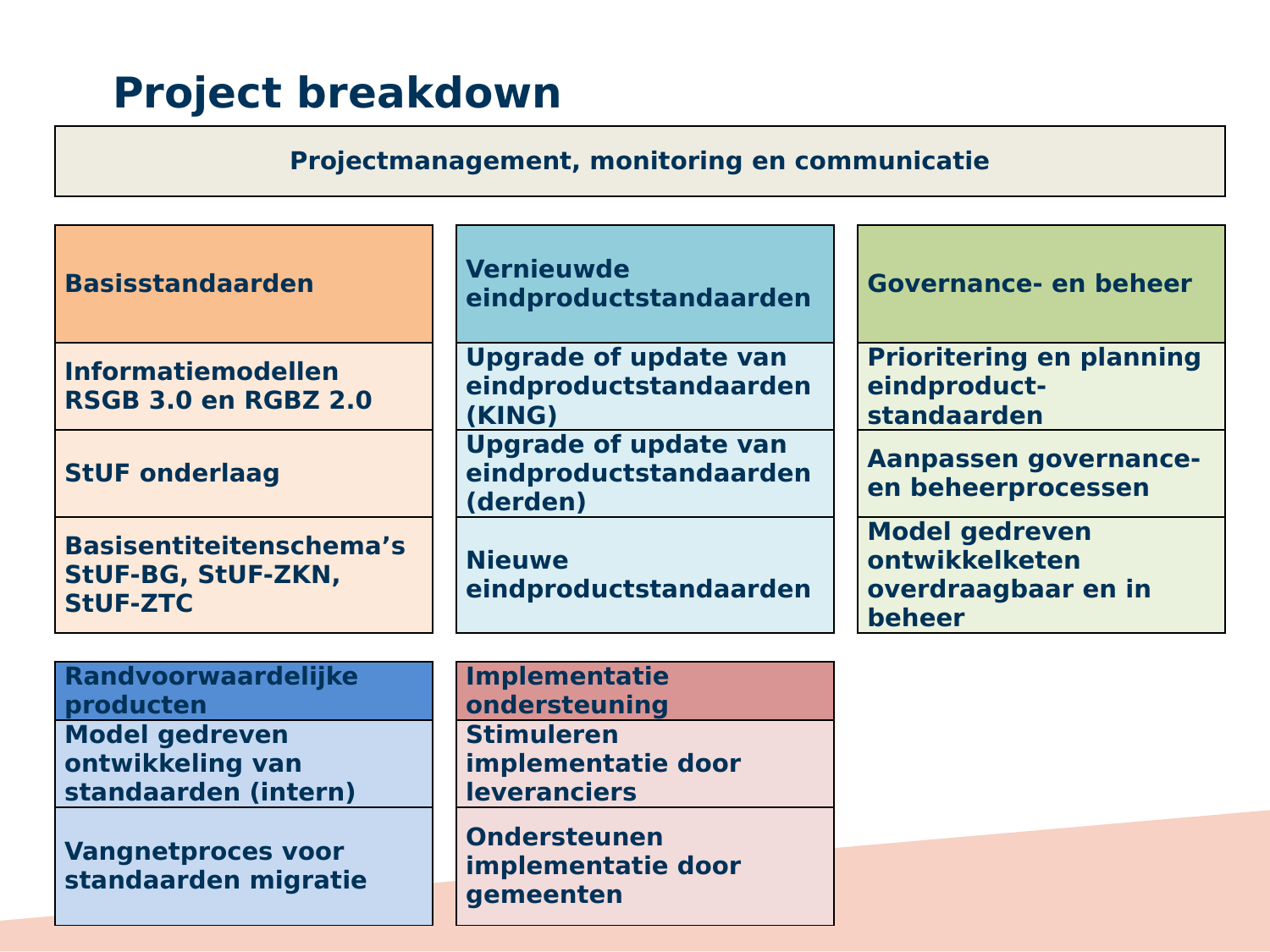

# Project breakdown
| Projectmanagement, monitoring en communicatie |  |  |  |  |  |
| --- | --- | --- | --- | --- | --- |
|  |  |  |  |  |  |
| Basisstandaarden |  | Vernieuwde eindproductstandaarden |  | Governance- en beheer |  |
| Informatiemodellen RSGB 3.0 en RGBZ 2.0 |  | Upgrade of update van eindproductstandaarden (KING) |  | Prioritering en planning eindproduct-standaarden |  |
| StUF onderlaag |  | Upgrade of update van eindproductstandaarden (derden) |  | Aanpassen governance- en beheerprocessen |  |
| Basisentiteitenschema’s StUF-BG, StUF-ZKN, StUF-ZTC |  | Nieuwe eindproductstandaarden |  | Model gedreven ontwikkelketen overdraagbaar en in beheer |  |
|  |  |  |  |  |  |
| Randvoorwaardelijke producten |  | Implementatie ondersteuning |  |  |  |
| Model gedreven ontwikkeling van standaarden (intern) |  | Stimuleren implementatie door leveranciers |  |  |  |
| Vangnetproces voor standaarden migratie |  | Ondersteunen implementatie door gemeenten |  |  |  |